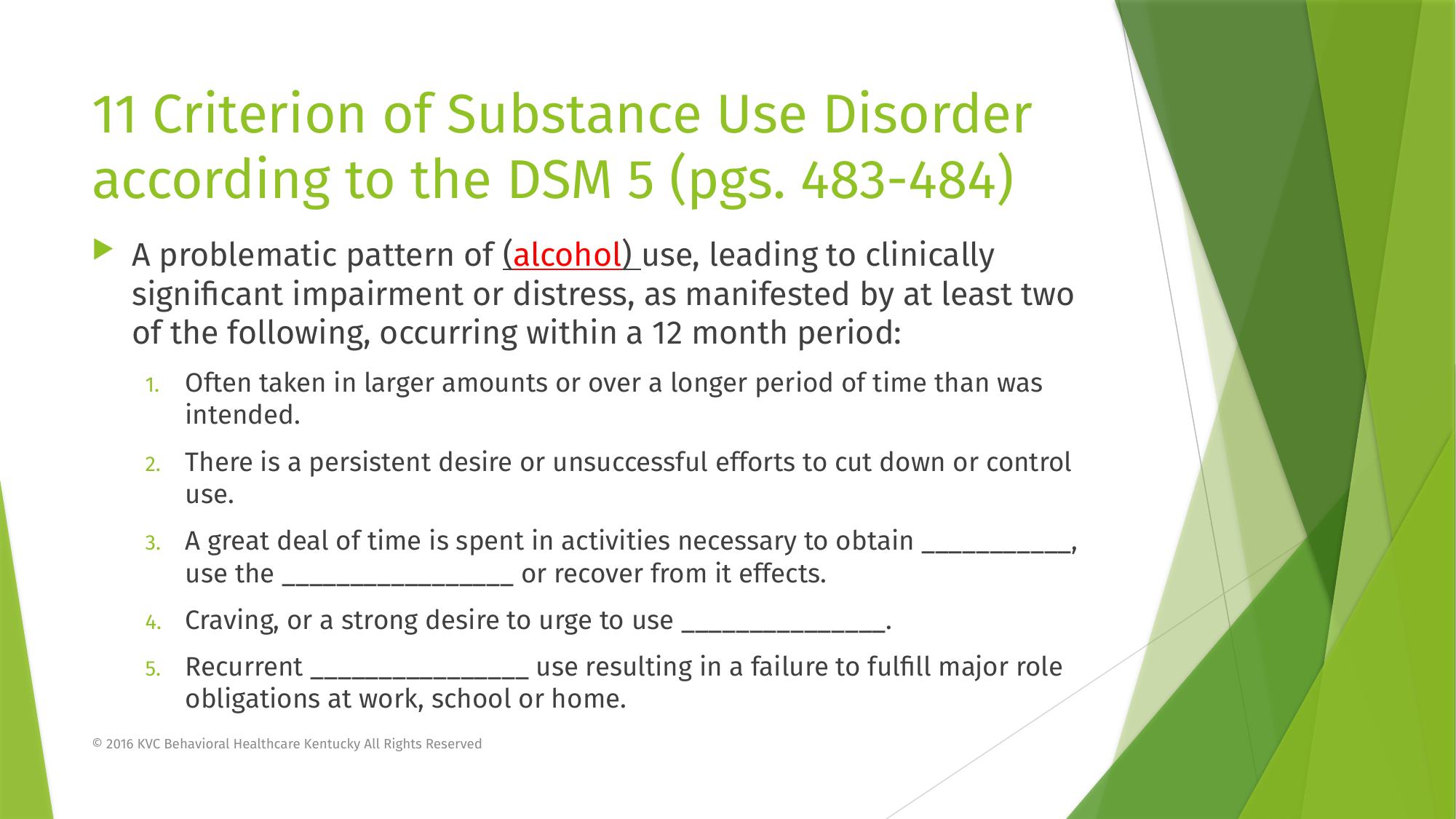

# 11 Criterion of Substance Use Disorder according to the DSM 5 (pgs. 483-484)
A problematic pattern of (alcohol) use, leading to clinically significant impairment or distress, as manifested by at least two of the following, occurring within a 12 month period:
Often taken in larger amounts or over a longer period of time than was intended.
There is a persistent desire or unsuccessful efforts to cut down or control use.
A great deal of time is spent in activities necessary to obtain ___________, use the _________________ or recover from it effects.
Craving, or a strong desire to urge to use _______________.
Recurrent ________________ use resulting in a failure to fulfill major role obligations at work, school or home.
© 2016 KVC Behavioral Healthcare Kentucky All Rights Reserved